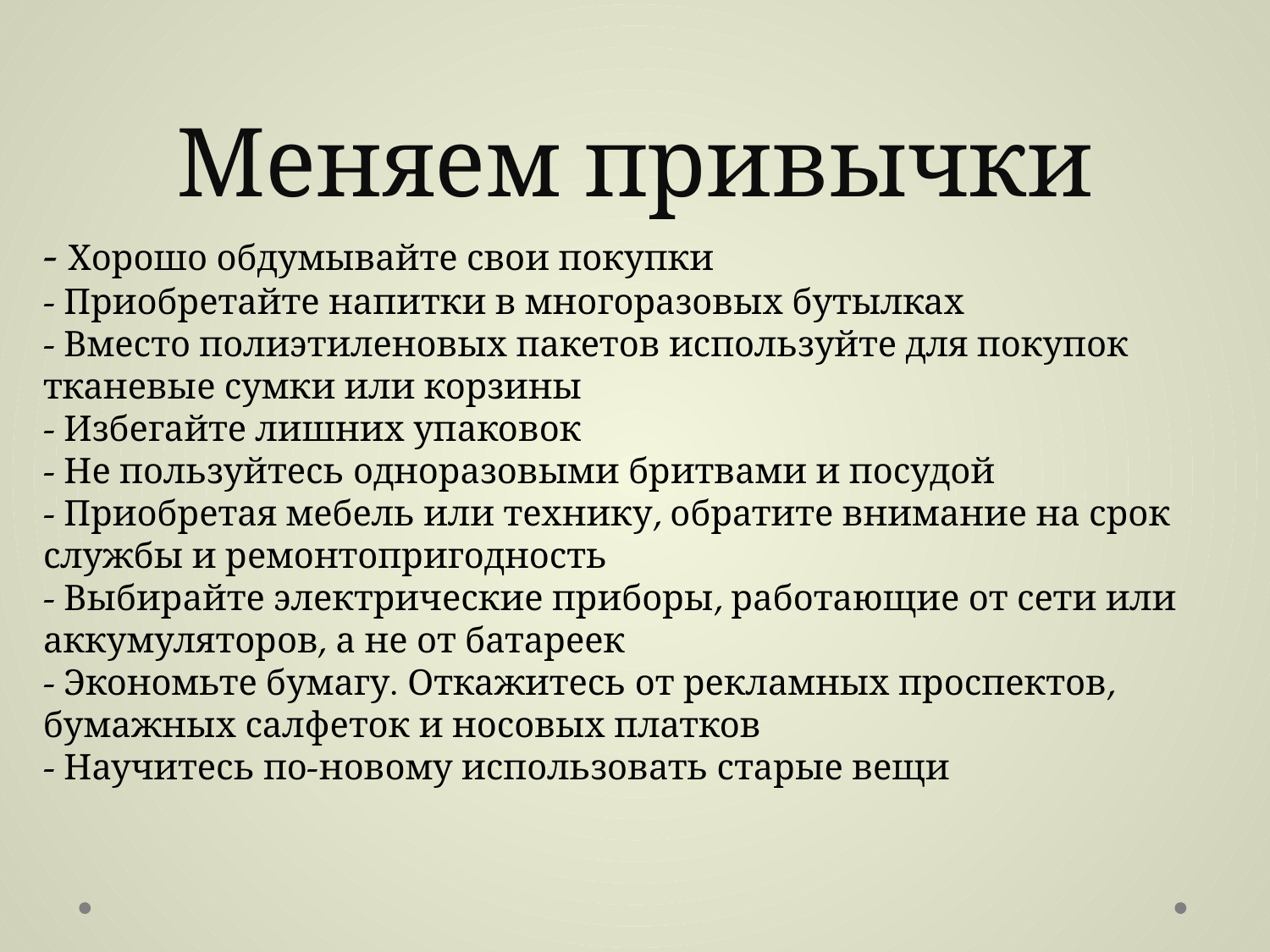

# Меняем привычки
- Хорошо обдумывайте свои покупки
- Приобретайте напитки в многоразовых бутылках
- Вместо полиэтиленовых пакетов используйте для покупок тканевые сумки или корзины
- Избегайте лишних упаковок
- Не пользуйтесь одноразовыми бритвами и посудой
- Приобретая мебель или технику, обратите внимание на срок службы и ремонтопригодность
- Выбирайте электрические приборы, работающие от сети или аккумуляторов, а не от батареек
- Экономьте бумагу. Откажитесь от рекламных проспектов, бумажных салфеток и носовых платков
- Научитесь по-новому использовать старые вещи